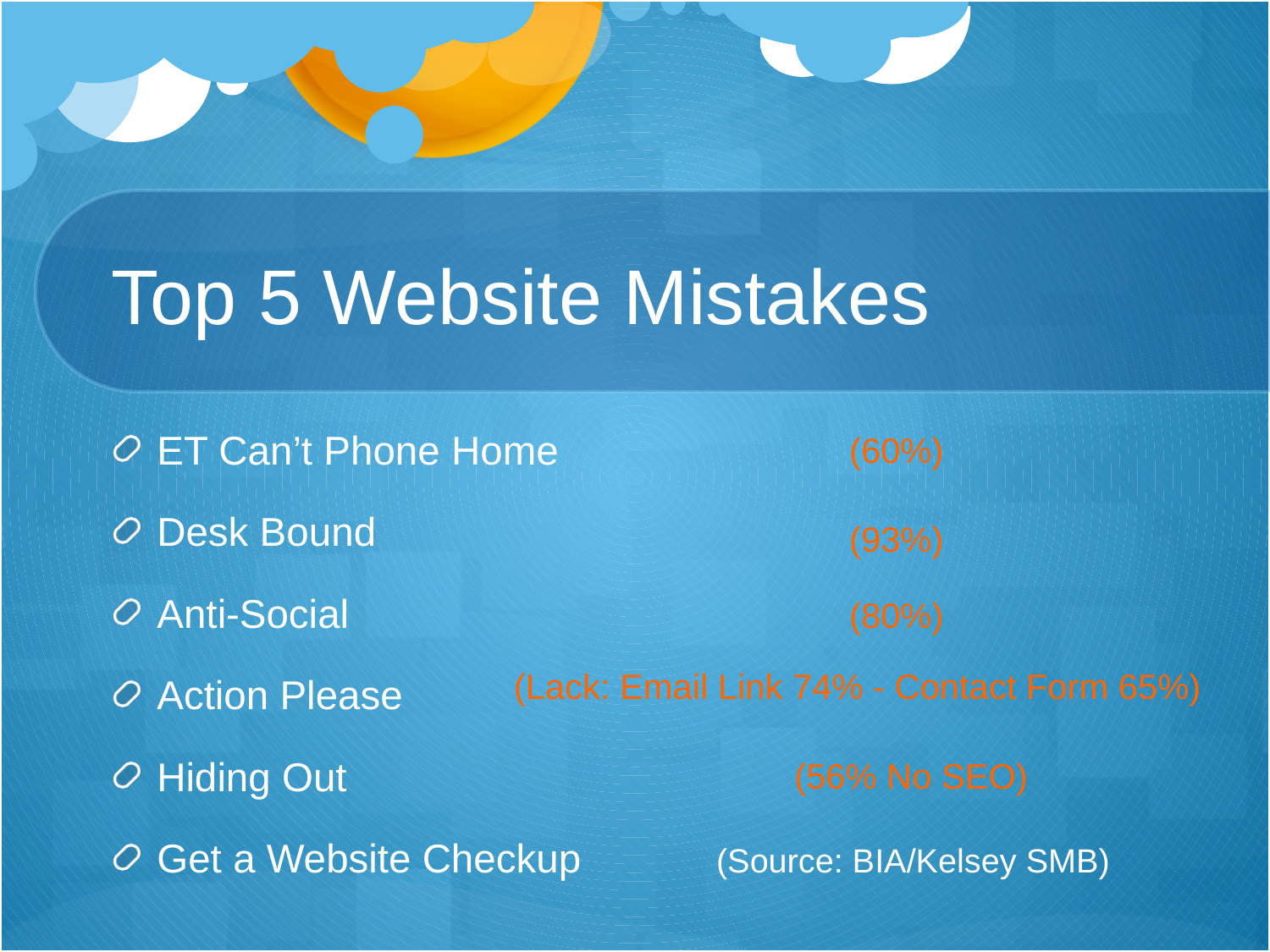

# Top 5 Website Mistakes
ET Can’t Phone Home
Desk Bound
Anti-Social
Action Please
Hiding Out
Get a Website Checkup            (Source: BIA/Kelsey SMB)
(60%)
(93%)
(80%)
 (Lack: Email Link 74% - Contact Form 65%)
(56% No SEO)